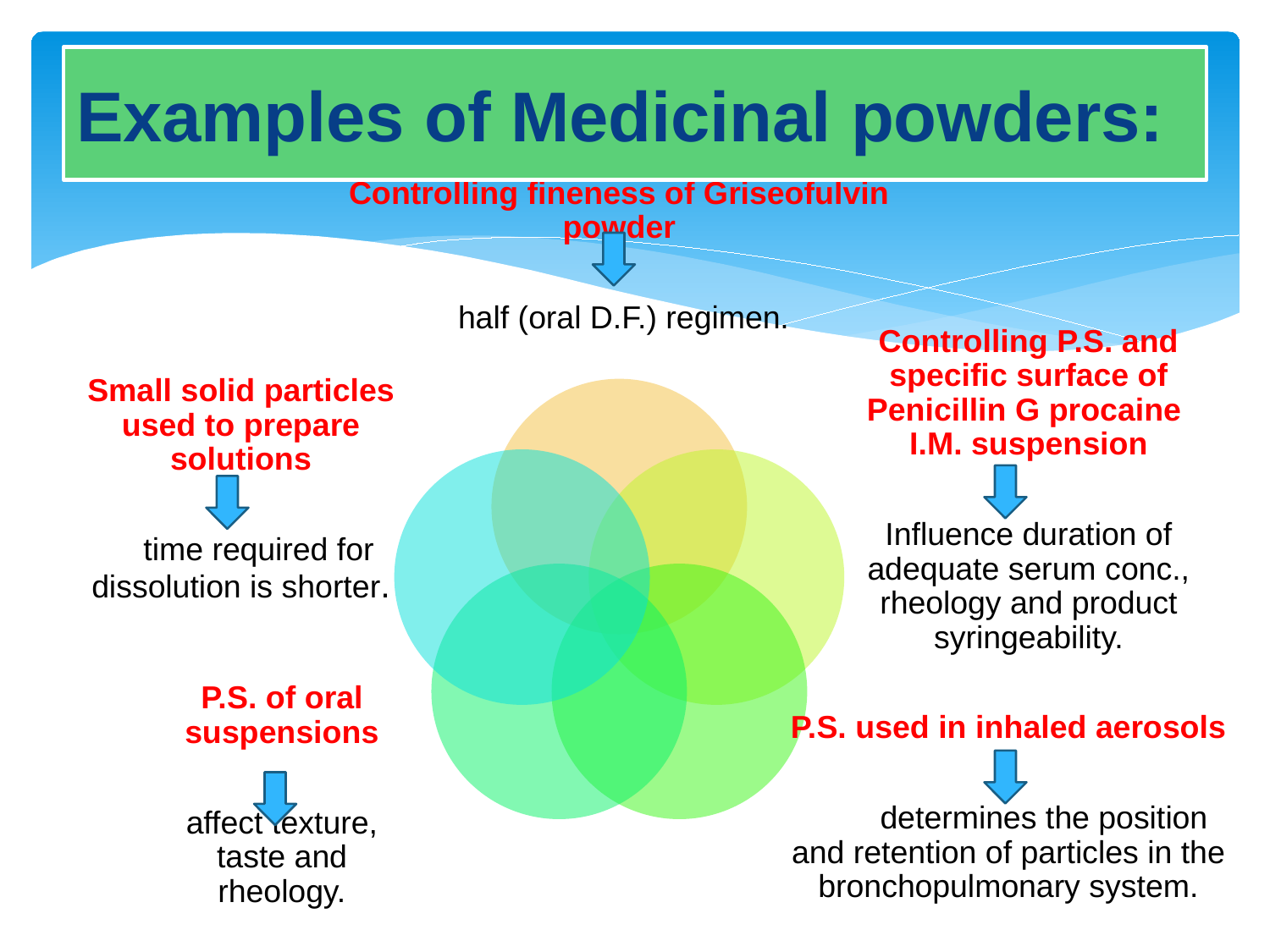

# Examples of Medicinal powders:
Controlling fineness of Griseofulvin powder

 half (oral D.F.) regimen.
Controlling P.S. and specific surface of Penicillin G procaine  I.M. suspension

Influence duration of adequate serum conc., rheology and product syringeability.
P.S. used in inhaled aerosols

        determines the position and retention of particles in the bronchopulmonary system.
P.S. of oral suspensions

affect texture, taste and rheology.
Small solid particles used to prepare solutions

    time required for dissolution is shorter.